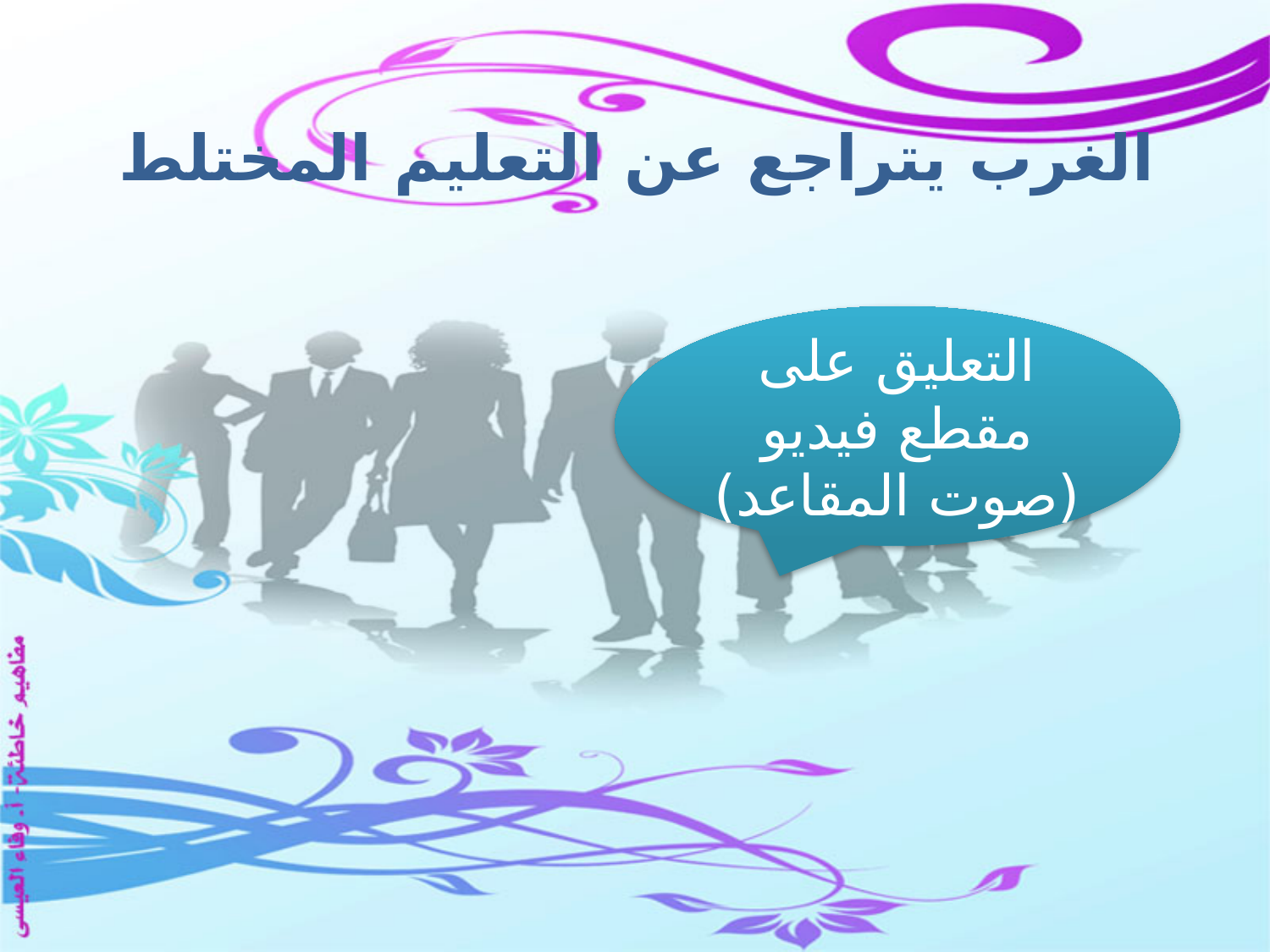

# الغرب يتراجع عن التعليم المختلط

التعليق على مقطع فيديو (صوت المقاعد)